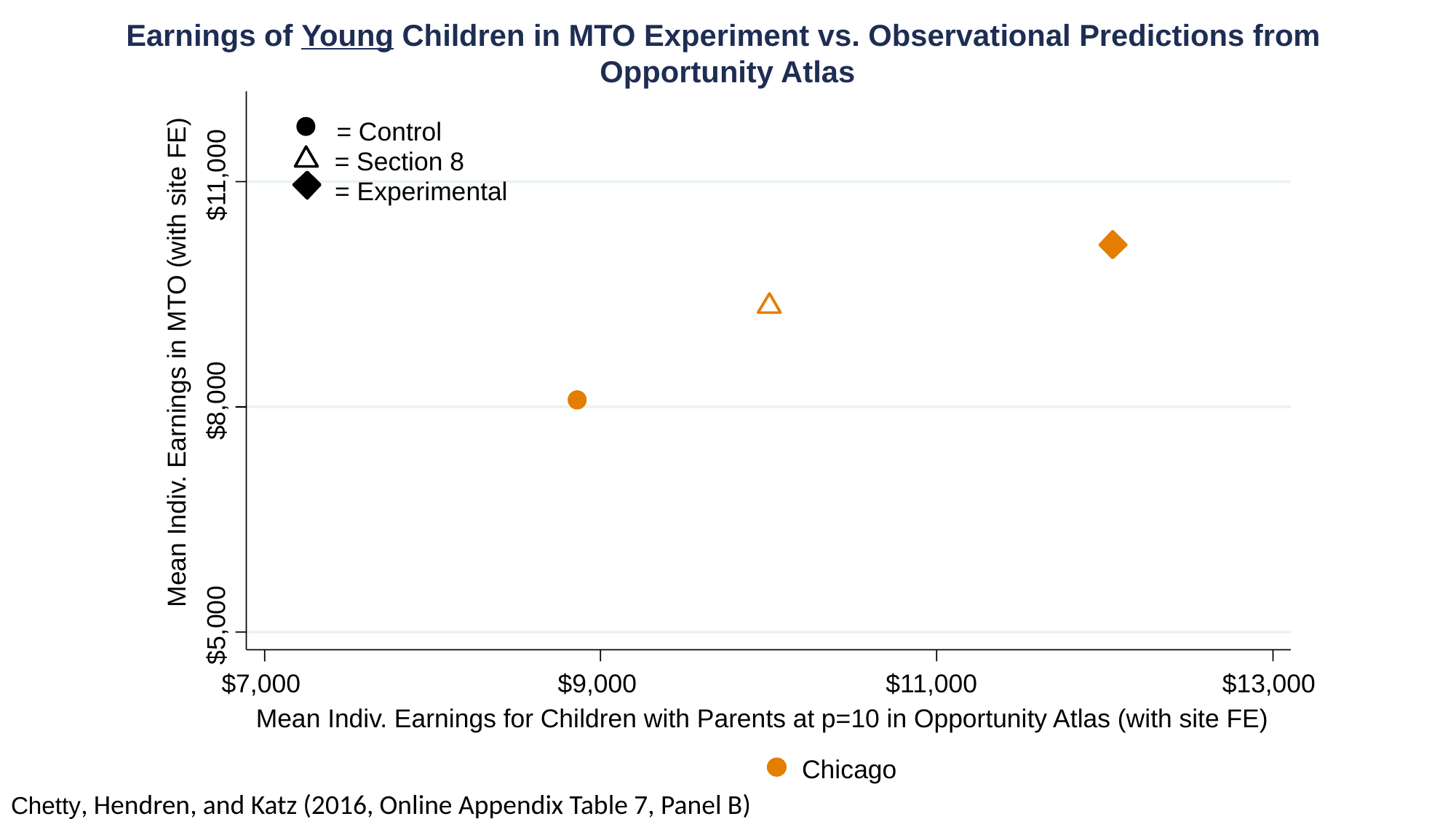

$11,000

Mean Indiv. Earnings in MTO (with site FE)
$8,000

$5,000

$7,000
$9,000
$11,000
$13,000
Mean Indiv. Earnings for Children with Parents at p=10 in Opportunity Atlas (with site FE)

Chicago

Earnings of Young Children in MTO Experiment vs. Observational Predictions from
Opportunity Atlas
      = Control

          = Section 8

          = Experimental

Chetty, Hendren, and Katz (2016, Online Appendix Table 7, Panel B)